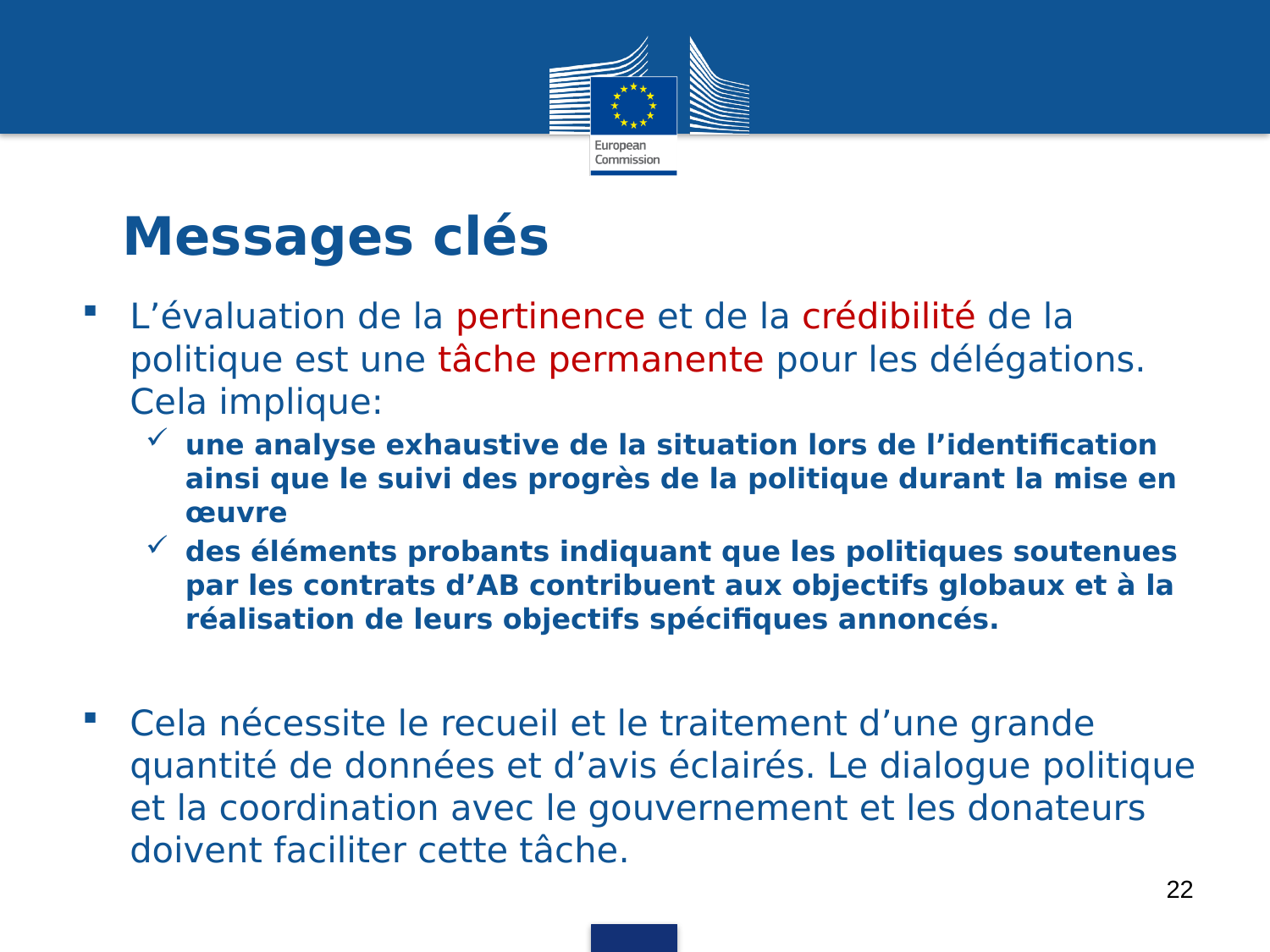

# Messages clés
L’évaluation de la pertinence et de la crédibilité de la politique est une tâche permanente pour les délégations. Cela implique:
une analyse exhaustive de la situation lors de l’identification ainsi que le suivi des progrès de la politique durant la mise en œuvre
des éléments probants indiquant que les politiques soutenues par les contrats d’AB contribuent aux objectifs globaux et à la réalisation de leurs objectifs spécifiques annoncés.

Cela nécessite le recueil et le traitement d’une grande quantité de données et d’avis éclairés. Le dialogue politique et la coordination avec le gouvernement et les donateurs doivent faciliter cette tâche.

22